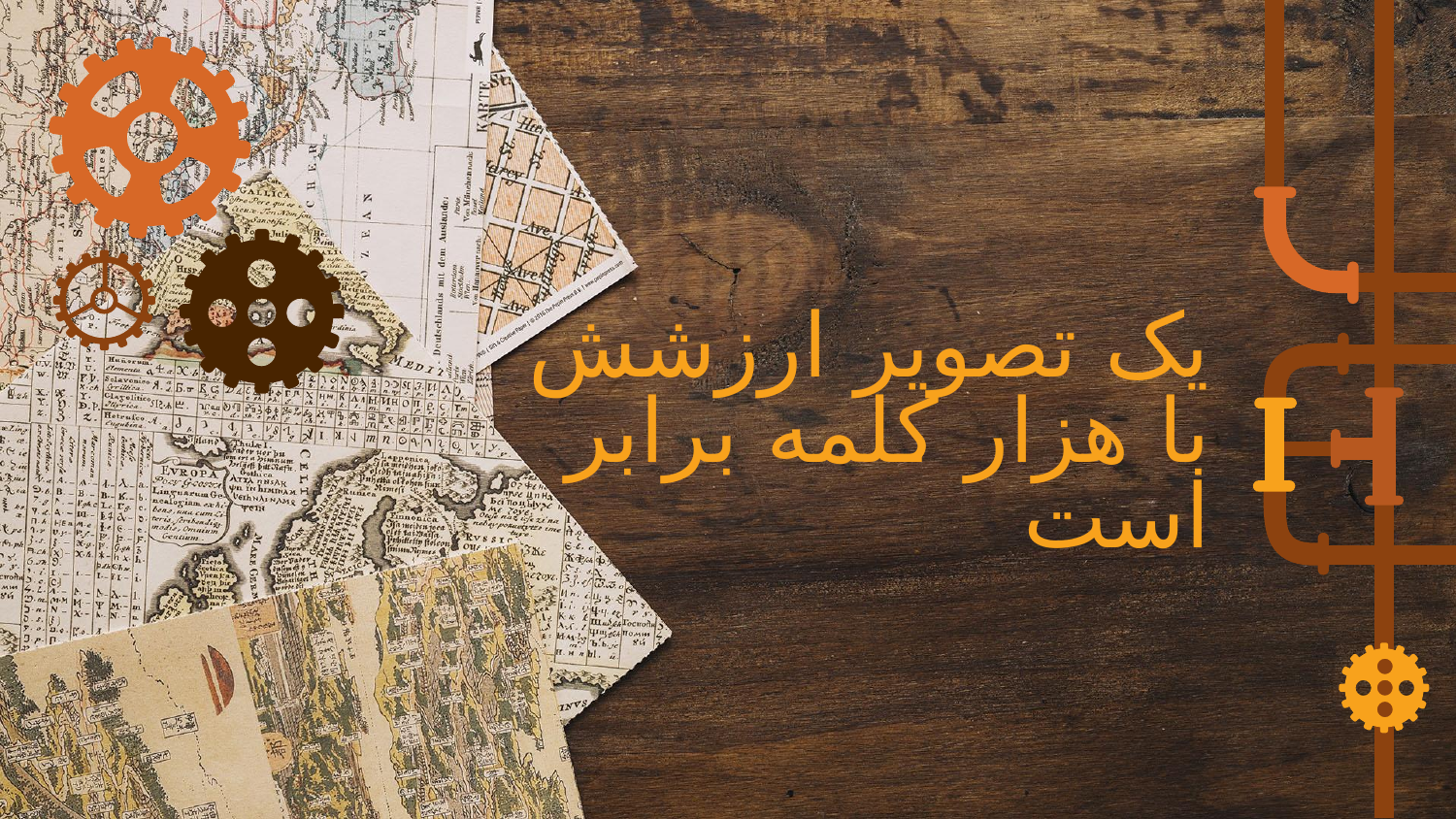

# یک تصویر ارزشش با هزار کلمه برابر است